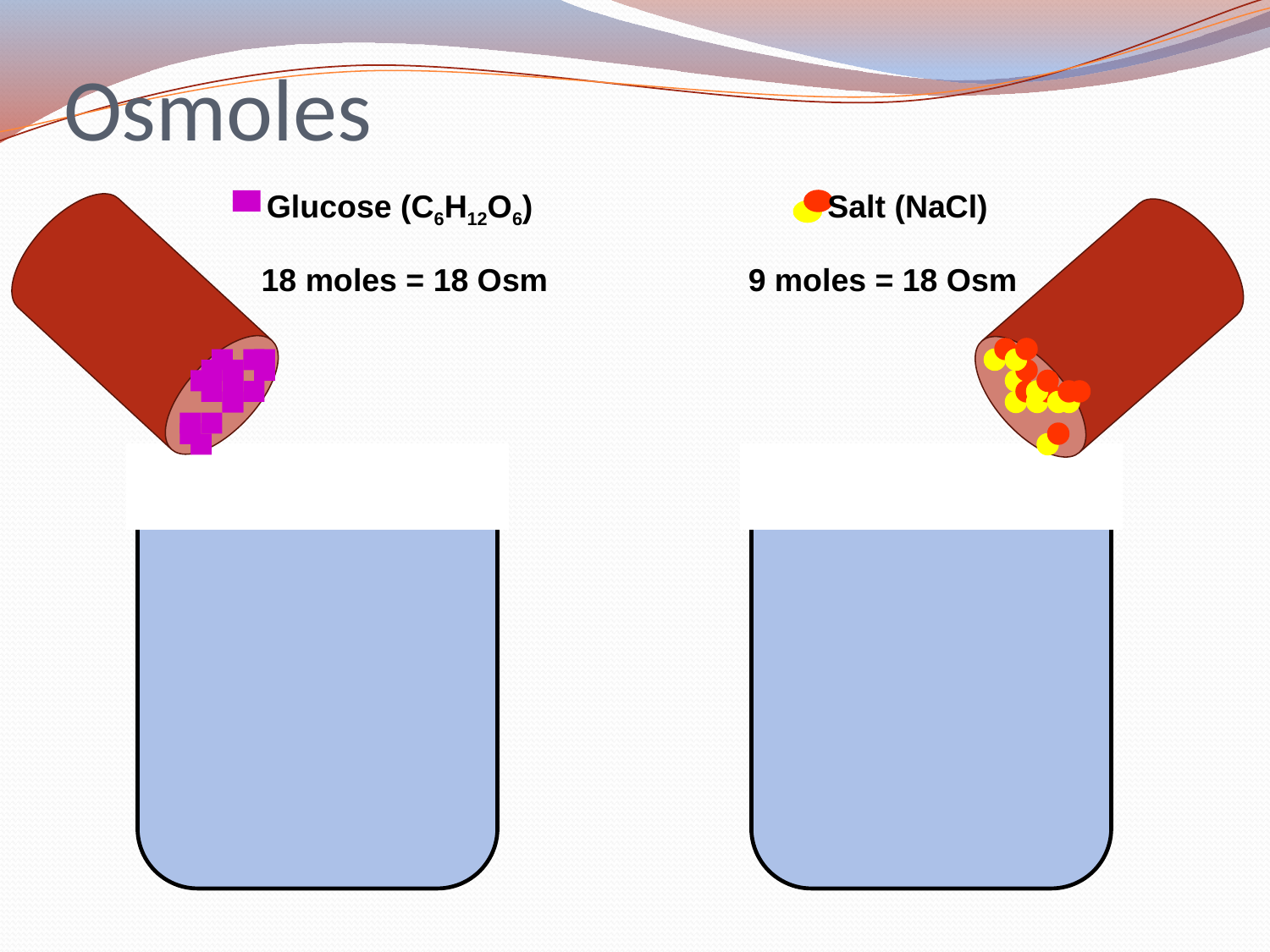

# Osmoles
Glucose (C6H12O6)
Salt (NaCl)

18 moles = 18 Osm
9 moles = 18 Osm